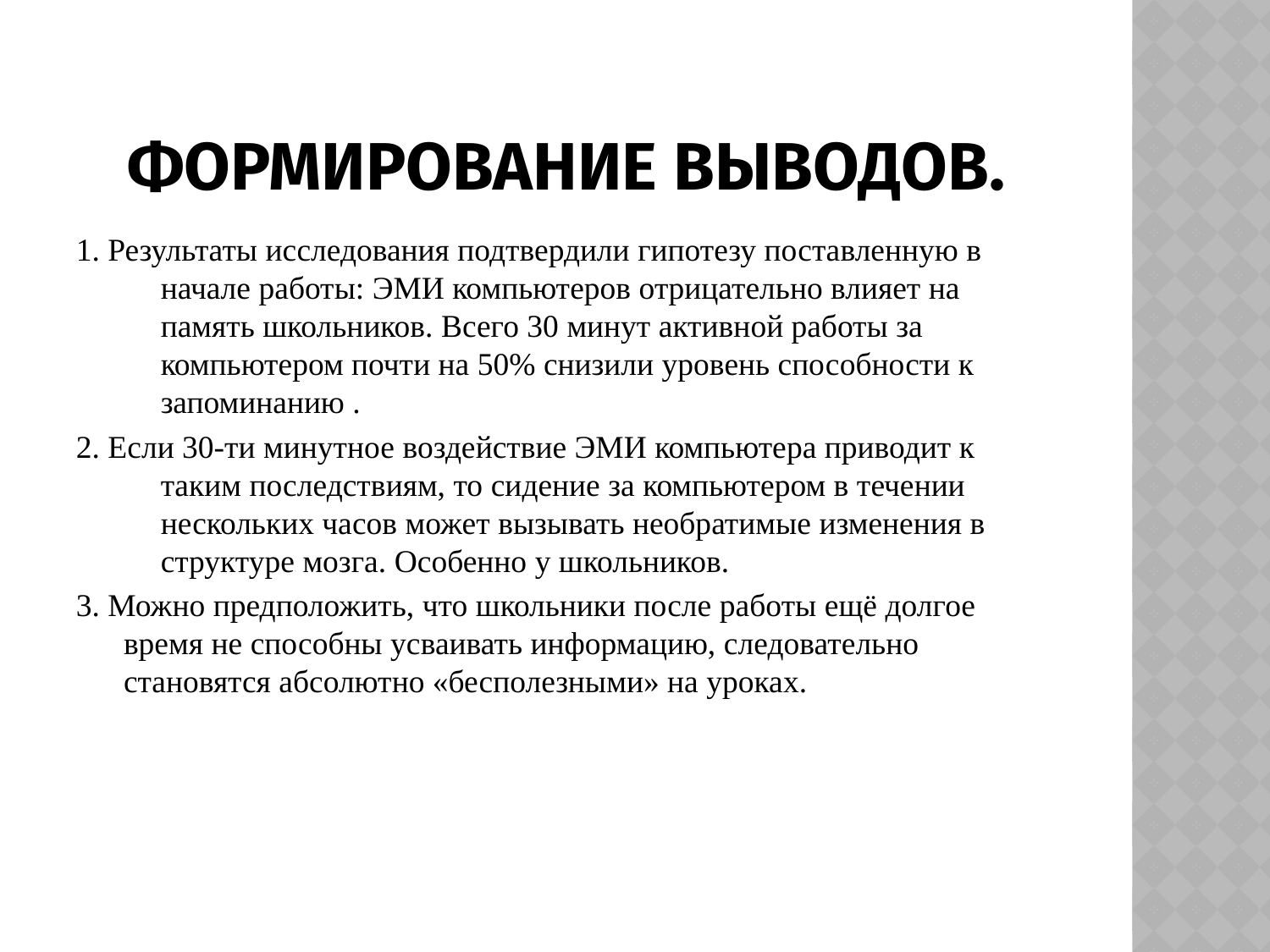

# Формирование выводов.
1. Результаты исследования подтвердили гипотезу поставленную в начале работы: ЭМИ компьютеров отрицательно влияет на память школьников. Всего 30 минут активной работы за компьютером почти на 50% снизили уровень способности к запоминанию .
2. Если 30-ти минутное воздействие ЭМИ компьютера приводит к таким последствиям, то сидение за компьютером в течении нескольких часов может вызывать необратимые изменения в структуре мозга. Особенно у школьников.
3. Можно предположить, что школьники после работы ещё долгое время не способны усваивать информацию, следовательно становятся абсолютно «бесполезными» на уроках.